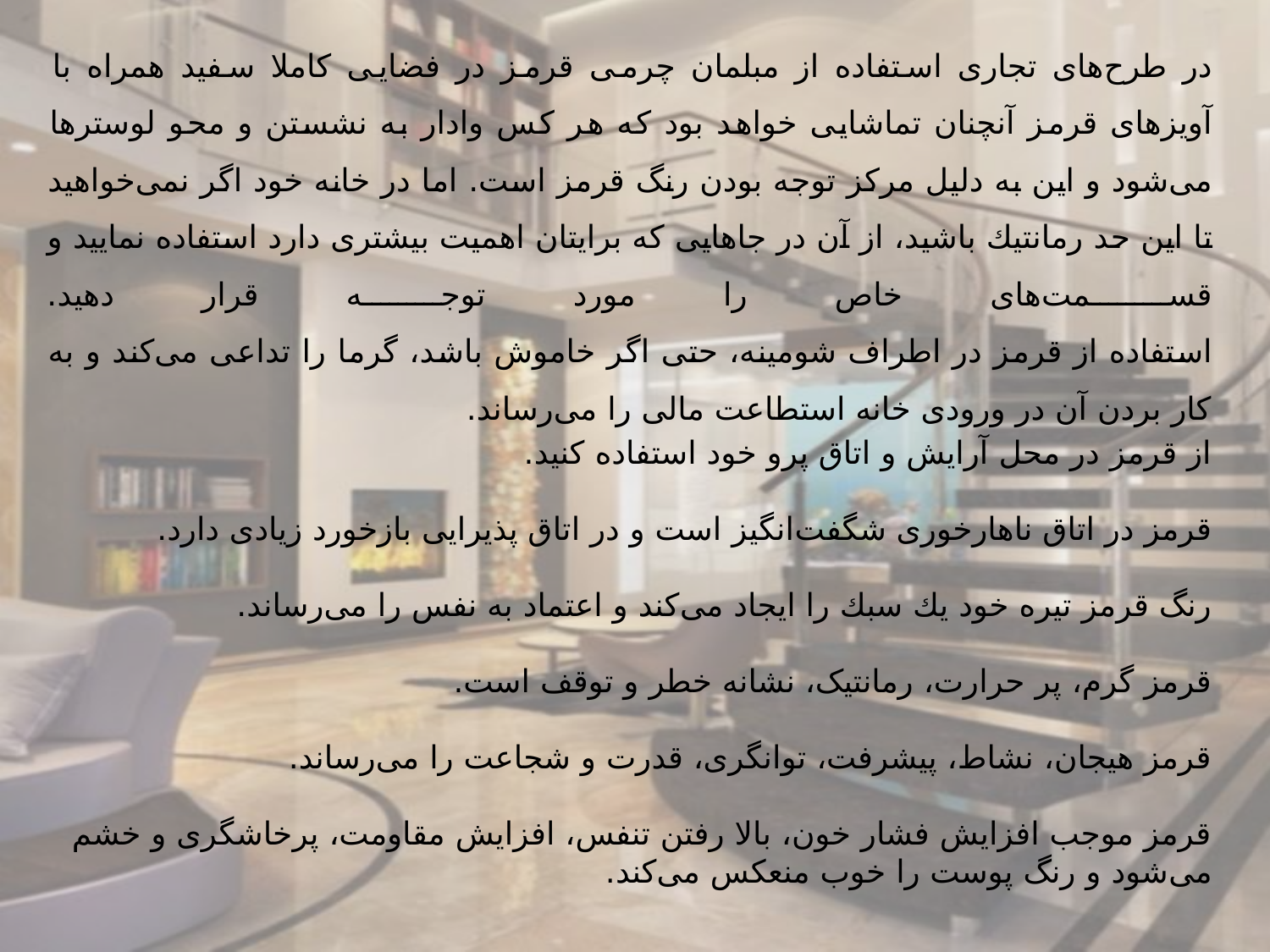

در طرح‌های تجاری استفاده از مبلمان چرمی قرمز در فضایی كاملا سفید همراه با آویزهای قرمز آنچنان تماشایی خواهد بود كه هر كس وادار به نشستن و محو لوسترها می‌شود و این به دلیل مركز توجه بودن رنگ قرمز است. اما در خانه خود اگر نمی‌خواهید تا این حد رمانتیك باشید، از آن در جاهایی كه برایتان اهمیت بیشتری دارد استفاده نمایید و قسمت‌های خاص را مورد توجه قرار دهید.
استفاده از قرمز در اطراف شومینه، حتی اگر خاموش باشد، گرما را تداعی می‌كند و به كار بردن آن در ورودی خانه استطاعت مالی را می‌رساند.
از قرمز در محل آرایش و اتاق پرو خود استفاده كنید. 
قرمز در اتاق ناهارخوری شگفت‌انگیز است و در اتاق پذیرایی بازخورد زیادی دارد.
رنگ قرمز تیره خود یك سبك را ایجاد می‌كند و اعتماد به نفس را می‌رساند.
قرمز گرم، پر حرارت، رمانتیک، نشانه خطر و توقف است.
قرمز هیجان، نشاط، پیشرفت، توانگری، قدرت و شجاعت را می‌رساند.
قرمز موجب افزایش فشار خون، بالا رفتن تنفس، افزایش مقاومت، پرخاشگری و خشم می‌شود و رنگ پوست را خوب منعكس می‌كند.